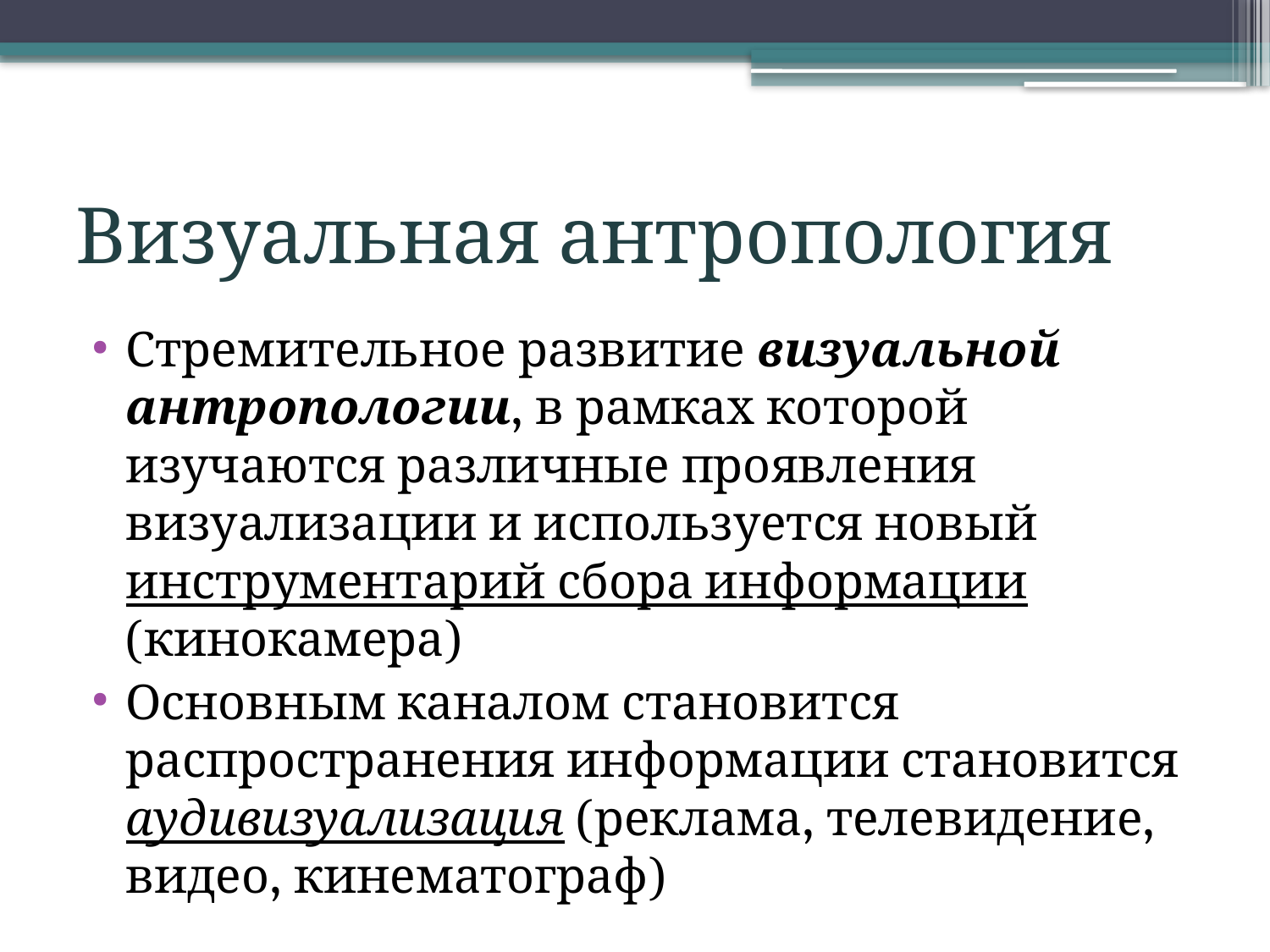

# Визуальная антропология
Стремительное развитие визуальной антропологии, в рамках которой изучаются различные проявления визуализации и используется новый  инструментарий сбора информации (кинокамера)
Основным каналом становится распространения информации становится аудивизуализация (реклама, телевидение, видео, кинематограф)